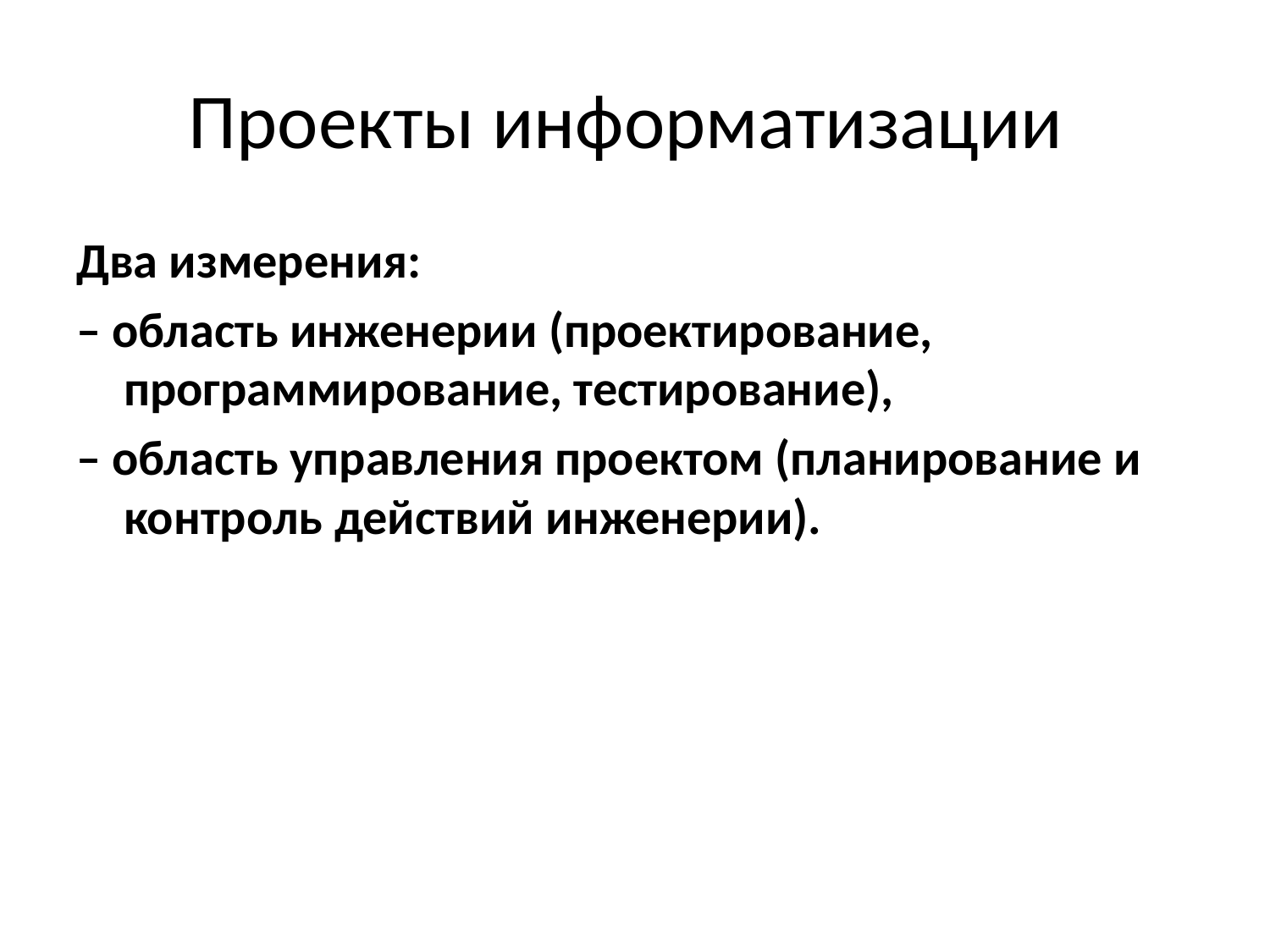

# Проекты информатизации
Два измерения:
– область инженерии (проектирование, программирование, тестирование),
– область управления проектом (планирование и контроль действий инженерии).